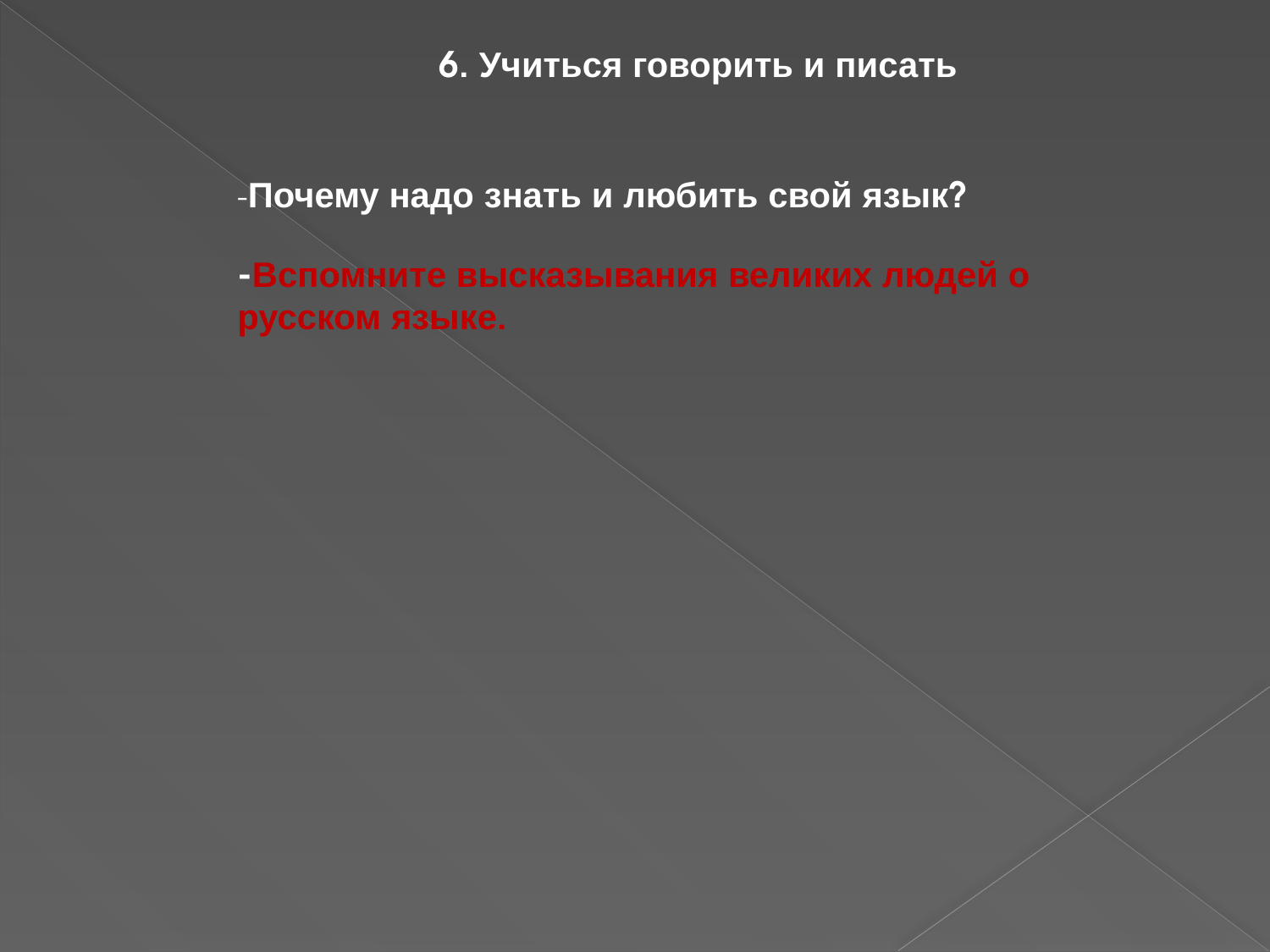

6. Учиться говорить и писать
-Почему надо знать и любить свой язык?
-Вспомните высказывания великих людей о русском языке.